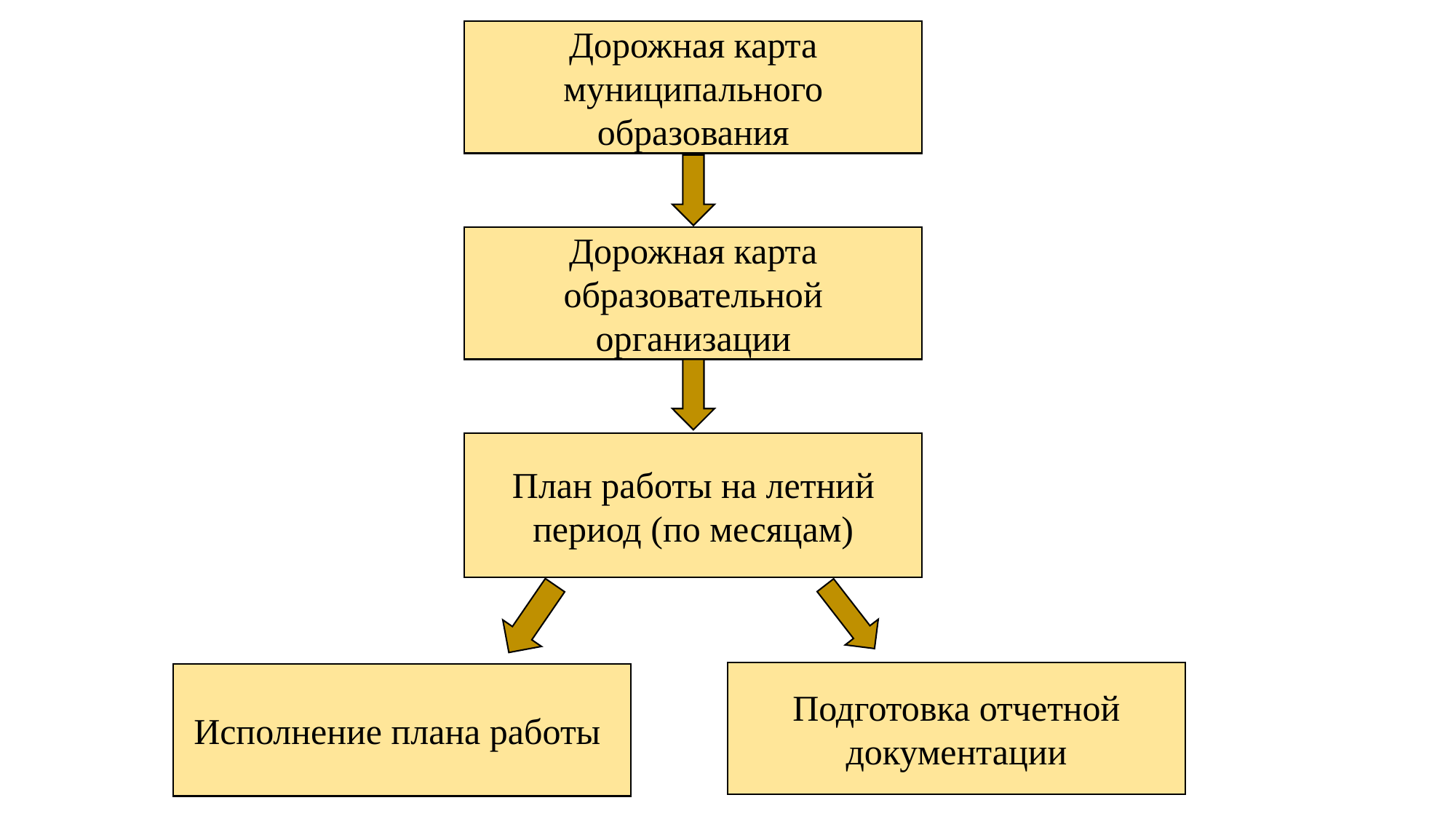

Дорожная карта муниципального образования

Дорожная карта образовательной организации

План работы на летний период (по месяцам)

Подготовка отчетной документации
Исполнение плана работы